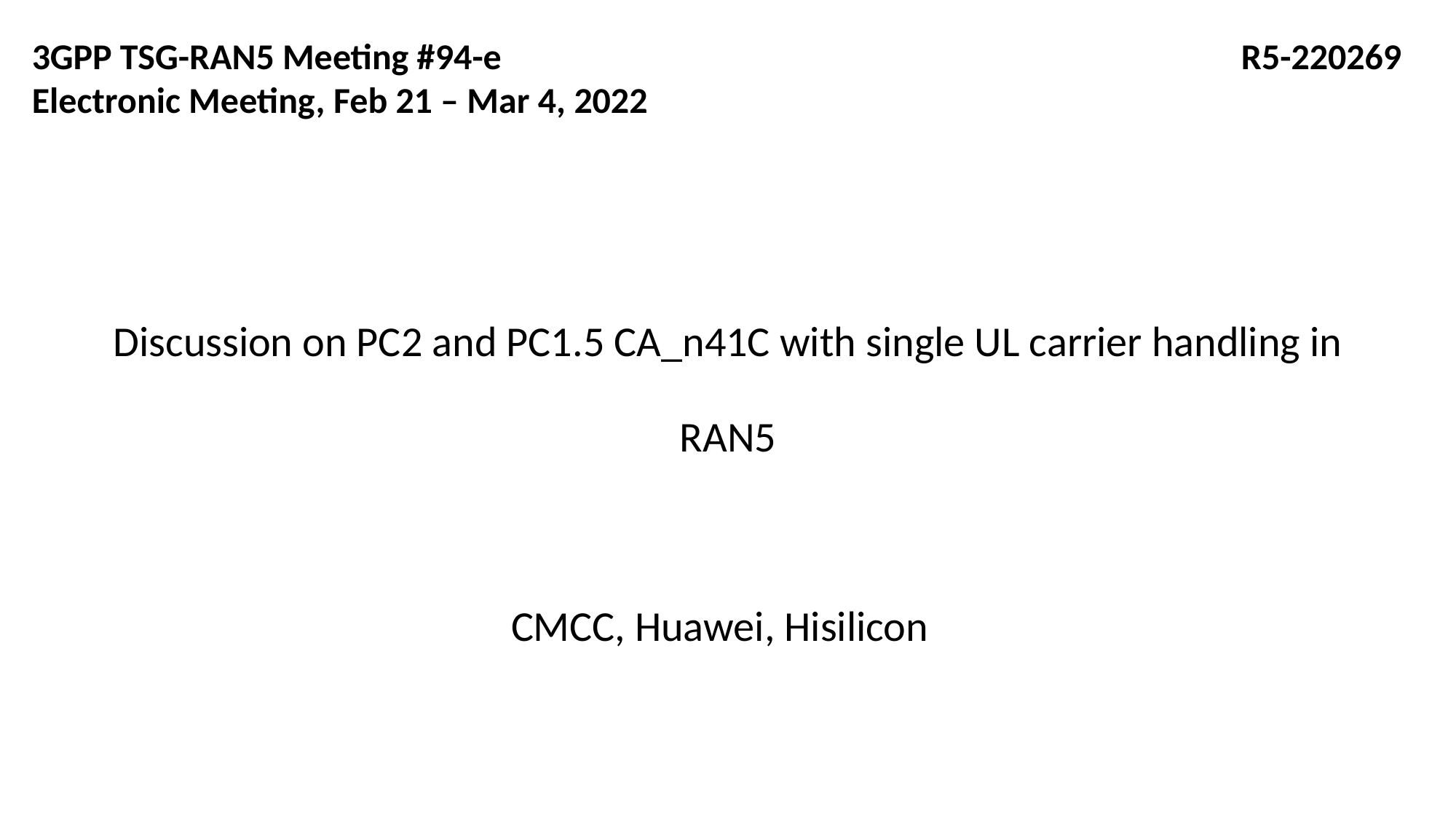

3GPP TSG-RAN5 Meeting #94-e 							 R5-220269
Electronic Meeting, Feb 21 – Mar 4, 2022
# Discussion on PC2 and PC1.5 CA_n41C with single UL carrier handling in RAN5
CMCC, Huawei, Hisilicon